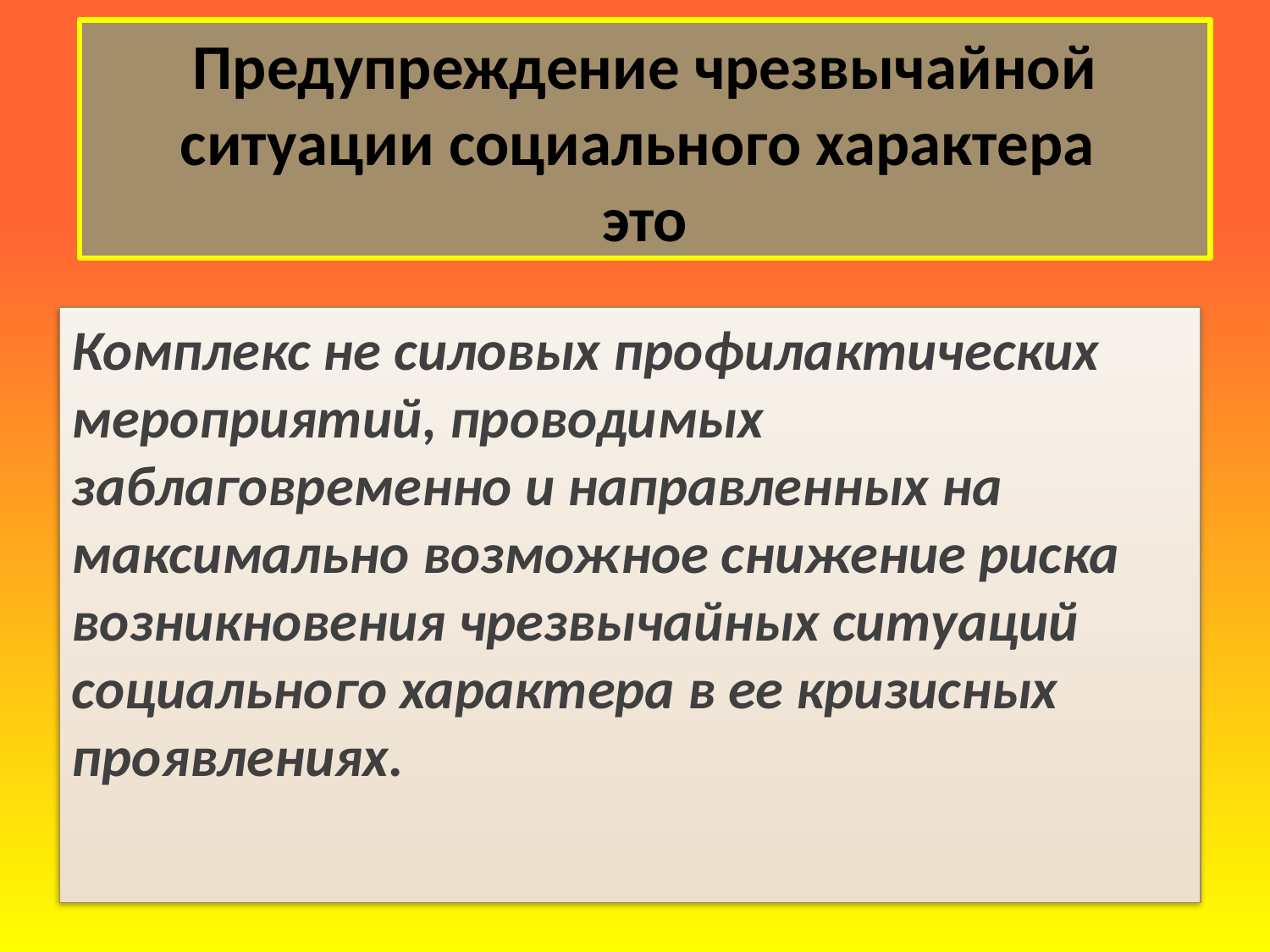

Предупреждение чрезвычайной ситуации социального характера
это
Комплекс не силовых профилактических мероприятий, проводимых заблаговременно и направленных на максимально возможное снижение риска возникновения чрезвычайных ситуаций социального характера в ее кризисных проявлениях.